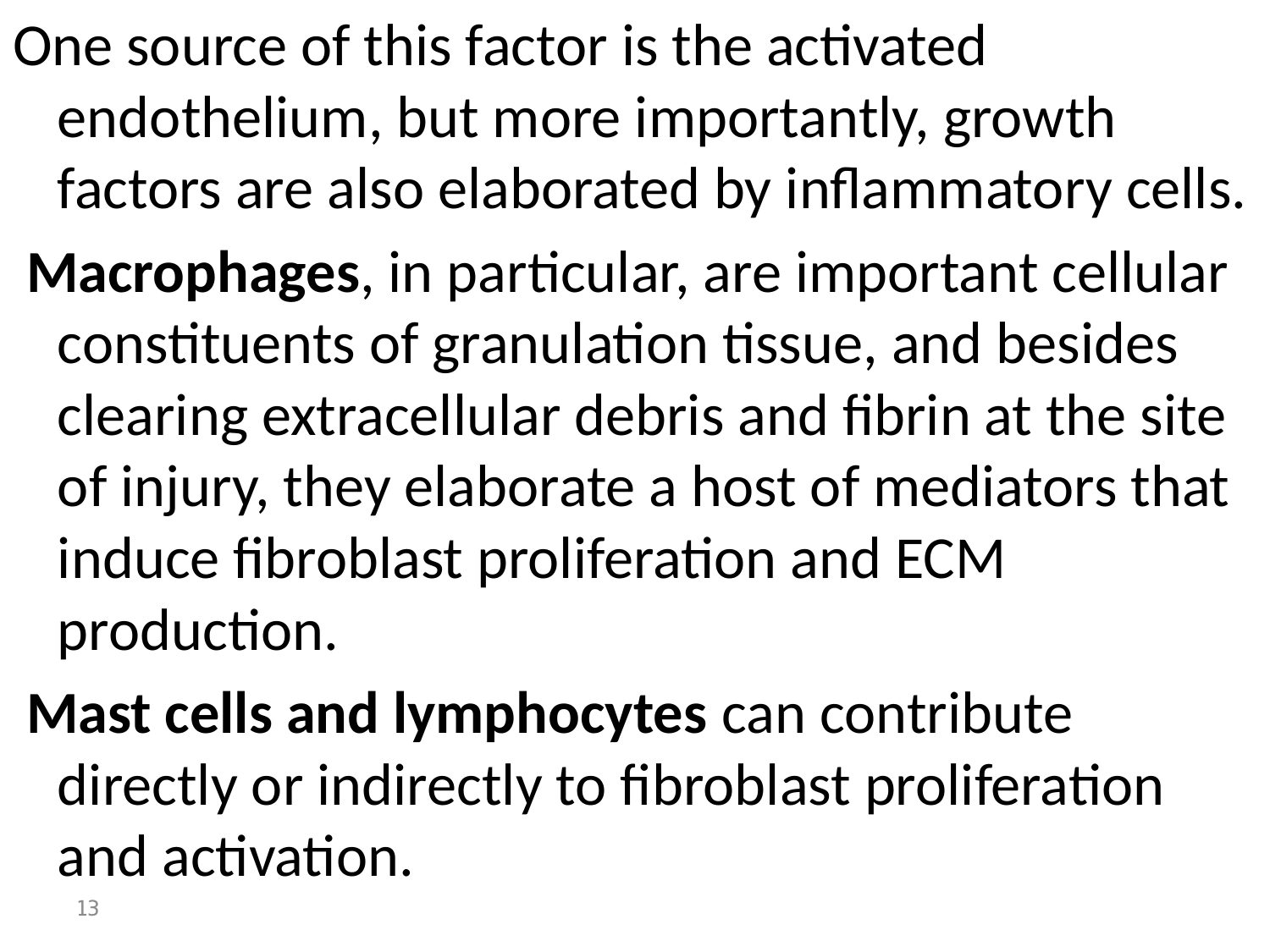

One source of this factor is the activated endothelium, but more importantly, growth factors are also elaborated by inflammatory cells.
 Macrophages, in particular, are important cellular constituents of granulation tissue, and besides clearing extracellular debris and fibrin at the site of injury, they elaborate a host of mediators that induce fibroblast proliferation and ECM production.
 Mast cells and lymphocytes can contribute directly or indirectly to fibroblast proliferation and activation.
13